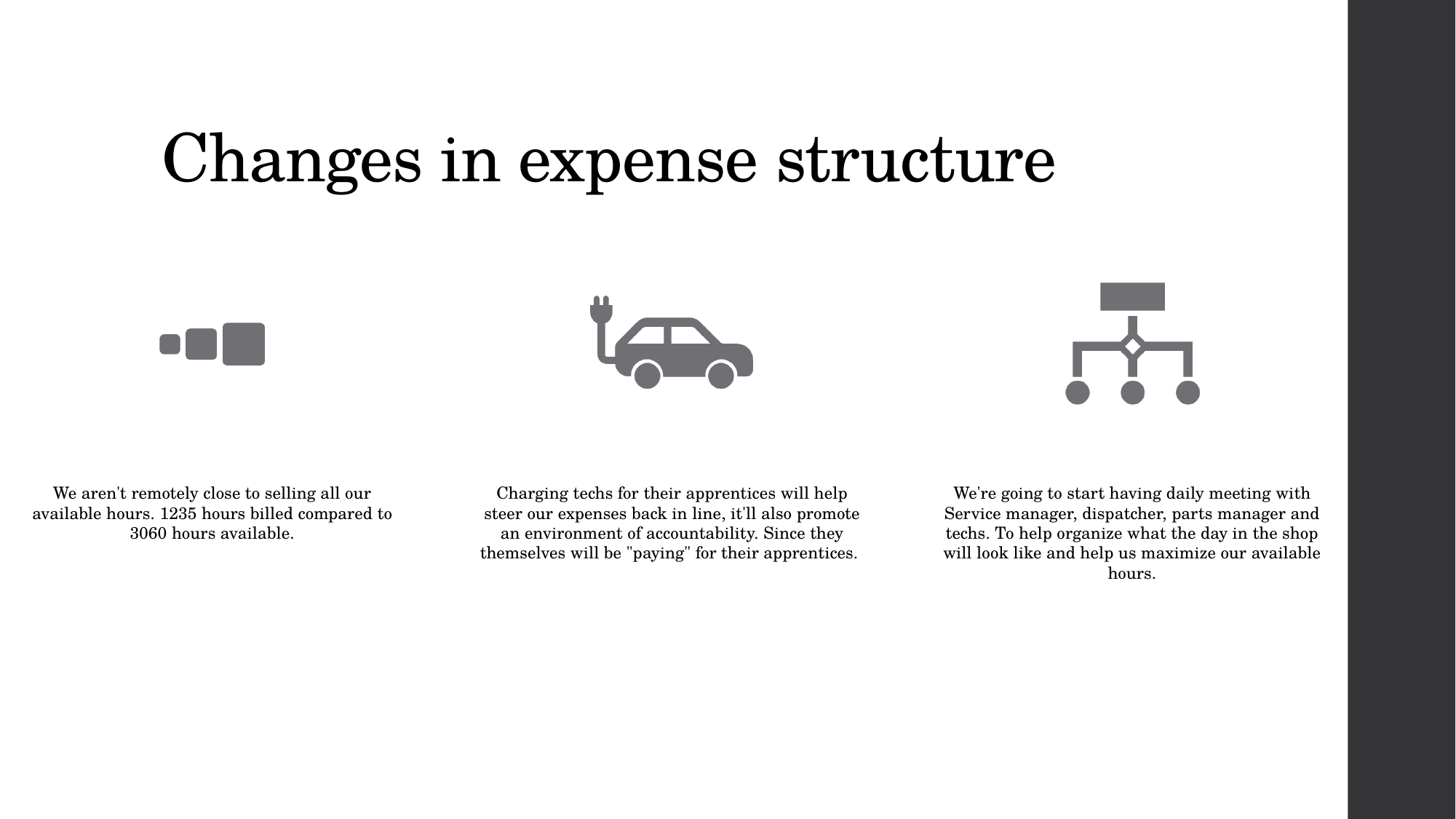

We aren't remotely close to selling all our available hours. 1235 hours billed compared to 3060 hours available.
Charging techs for their apprentices will help steer our expenses back in line, it'll also promote an environment of accountability. Since they themselves will be "paying" for their apprentices.
We're going to start having daily meeting with Service manager, dispatcher, parts manager and techs. To help organize what the day in the shop will look like and help us maximize our available hours.
# Changes in expense structure